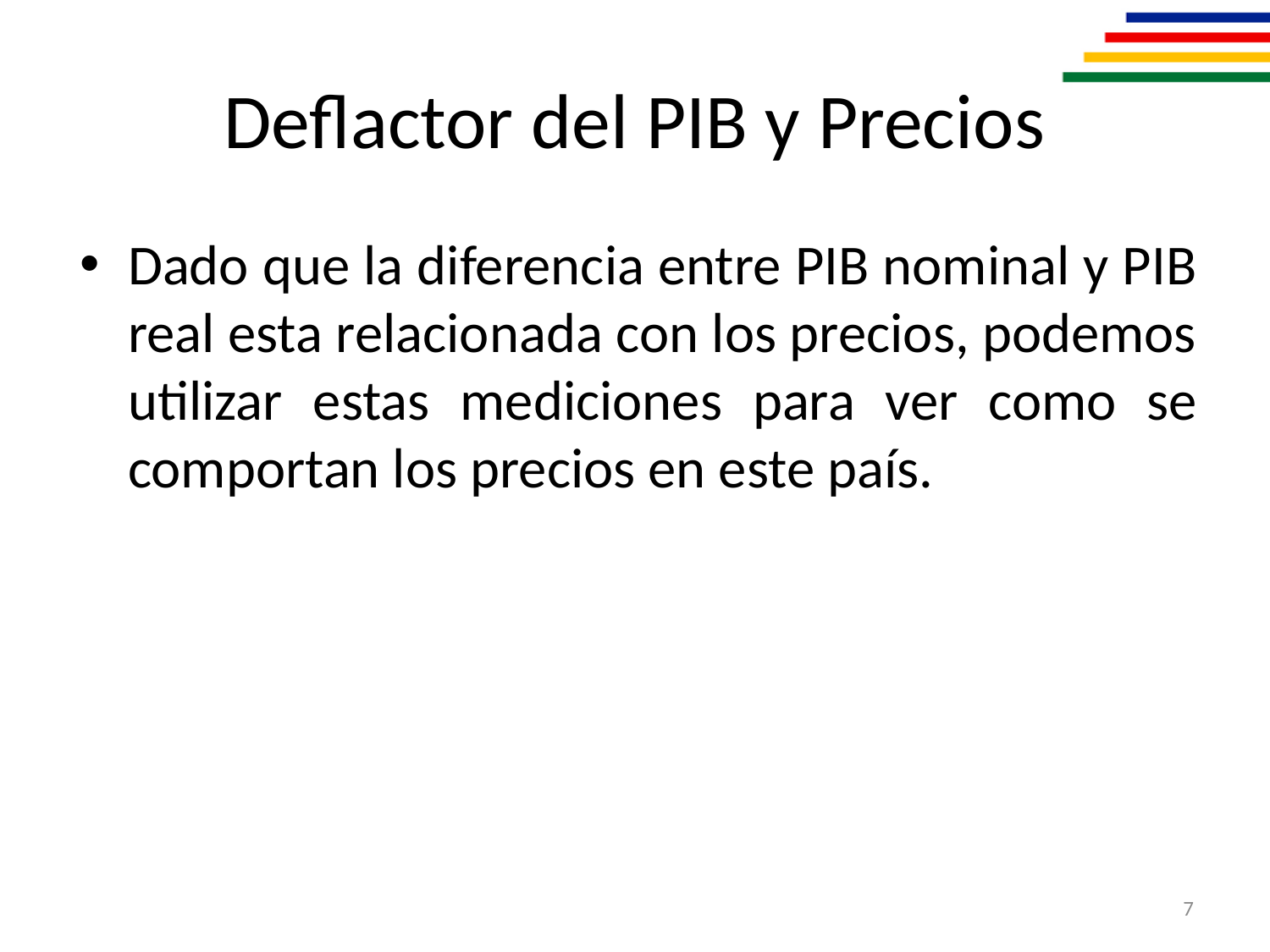

# Deflactor del PIB y Precios
Dado que la diferencia entre PIB nominal y PIB real esta relacionada con los precios, podemos utilizar estas mediciones para ver como se comportan los precios en este país.
7